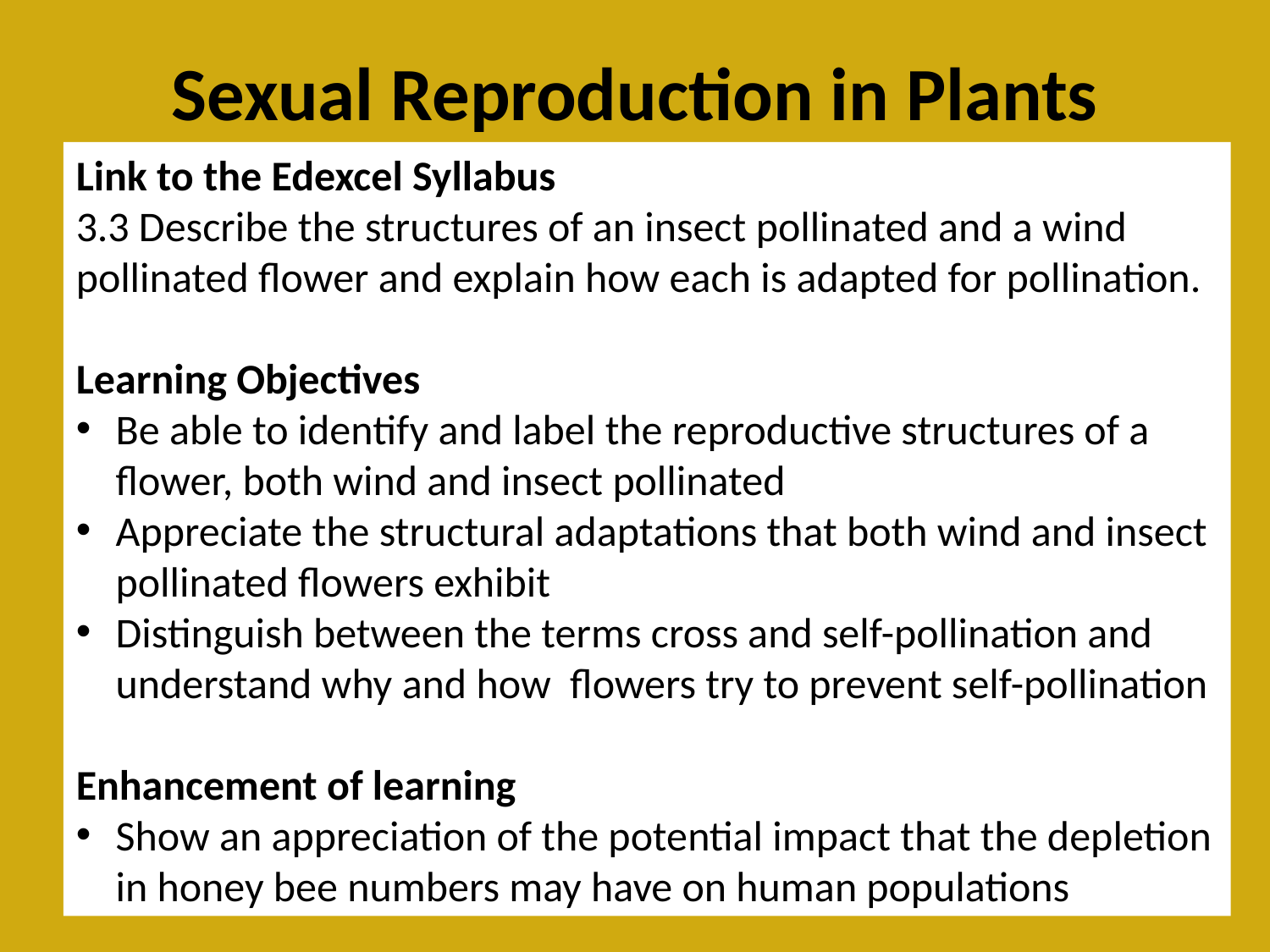

# Sexual Reproduction in Plants
Link to the Edexcel Syllabus
3.3 Describe the structures of an insect pollinated and a wind pollinated flower and explain how each is adapted for pollination.

Learning Objectives
Be able to identify and label the reproductive structures of a flower, both wind and insect pollinated
Appreciate the structural adaptations that both wind and insect pollinated flowers exhibit
Distinguish between the terms cross and self-pollination and understand why and how  flowers try to prevent self-pollination

Enhancement of learning
Show an appreciation of the potential impact that the depletion in honey bee numbers may have on human populations